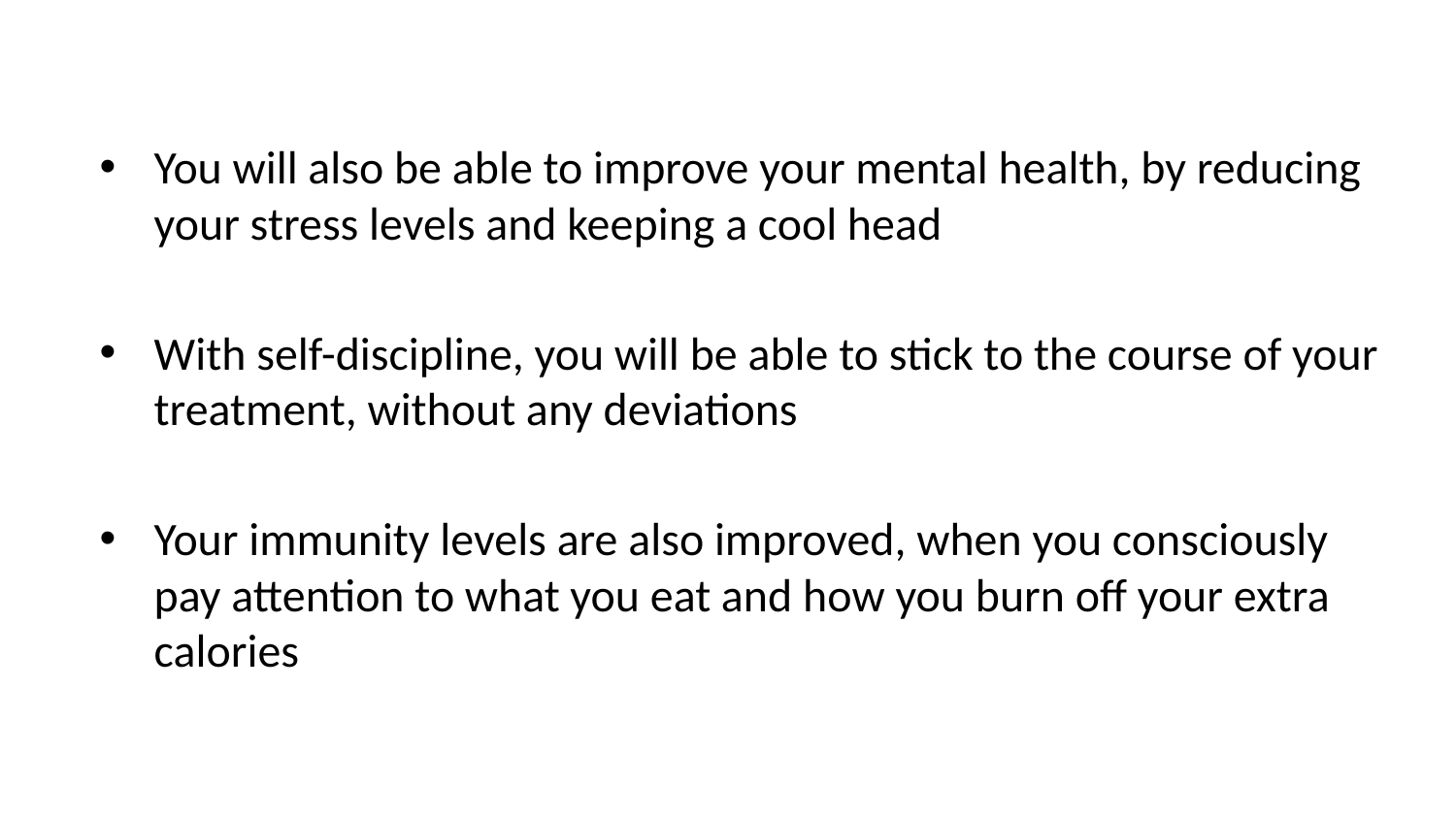

You will also be able to improve your mental health, by reducing your stress levels and keeping a cool head

With self-discipline, you will be able to stick to the course of your treatment, without any deviations

Your immunity levels are also improved, when you consciously pay attention to what you eat and how you burn off your extra calories